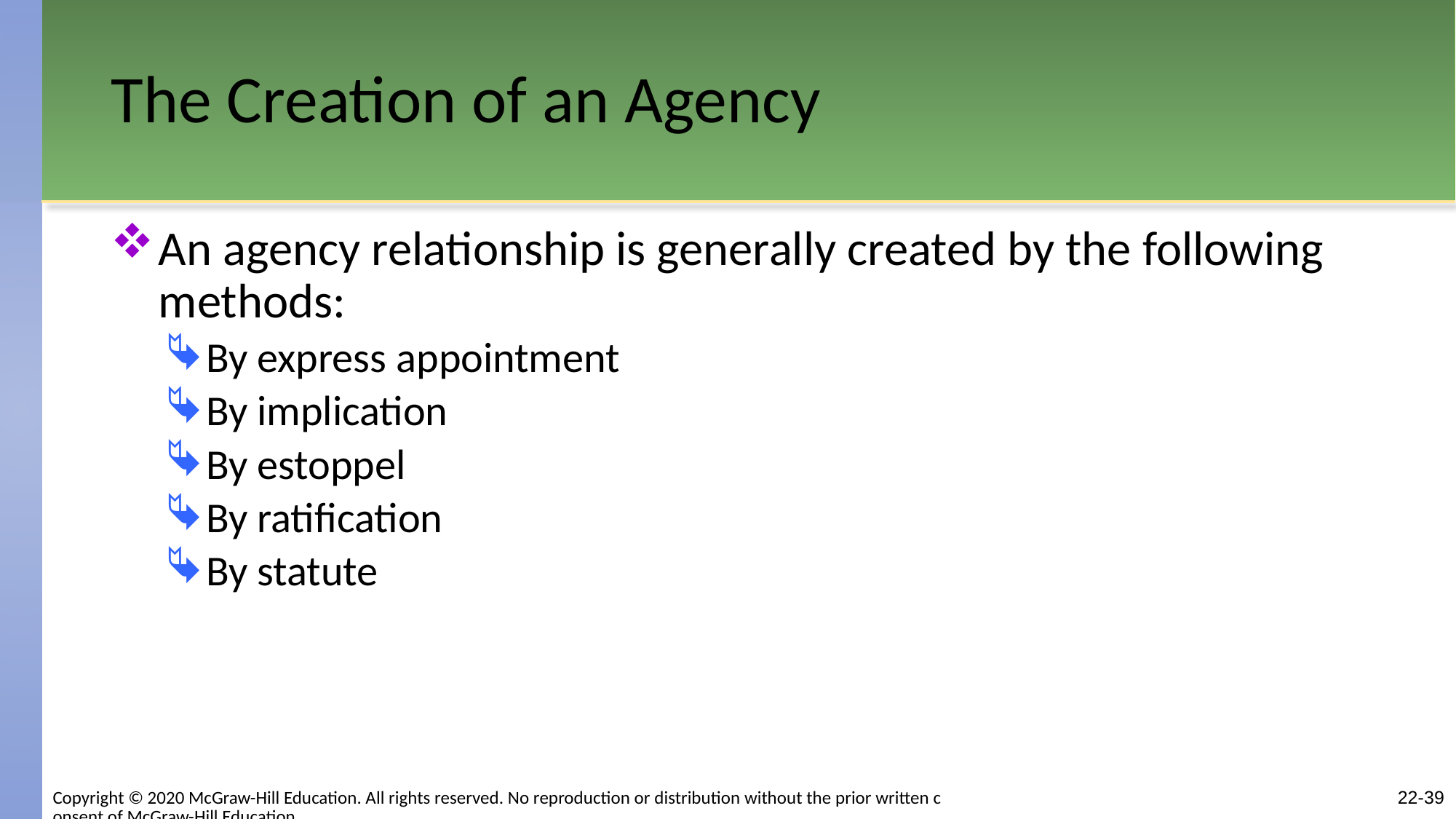

# The Creation of an Agency
An agency relationship is generally created by the following methods:
By express appointment
By implication
By estoppel
By ratification
By statute

22-39
Copyright © 2020 McGraw-Hill Education. All rights reserved. No reproduction or distribution without the prior written consent of McGraw-Hill Education.